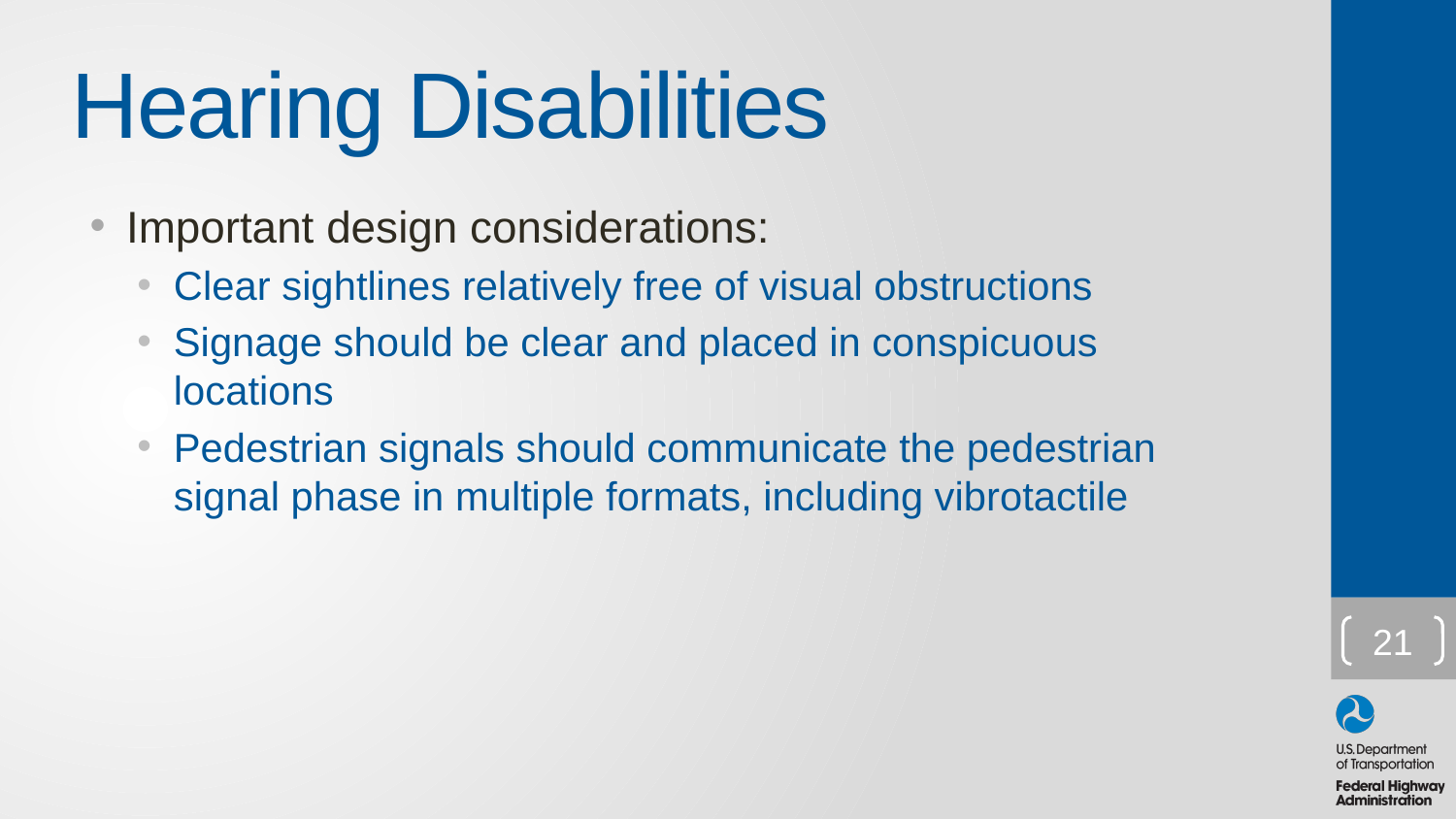

# Hearing Disabilities
Important design considerations:
Clear sightlines relatively free of visual obstructions
Signage should be clear and placed in conspicuous locations
Pedestrian signals should communicate the pedestrian signal phase in multiple formats, including vibrotactile
21